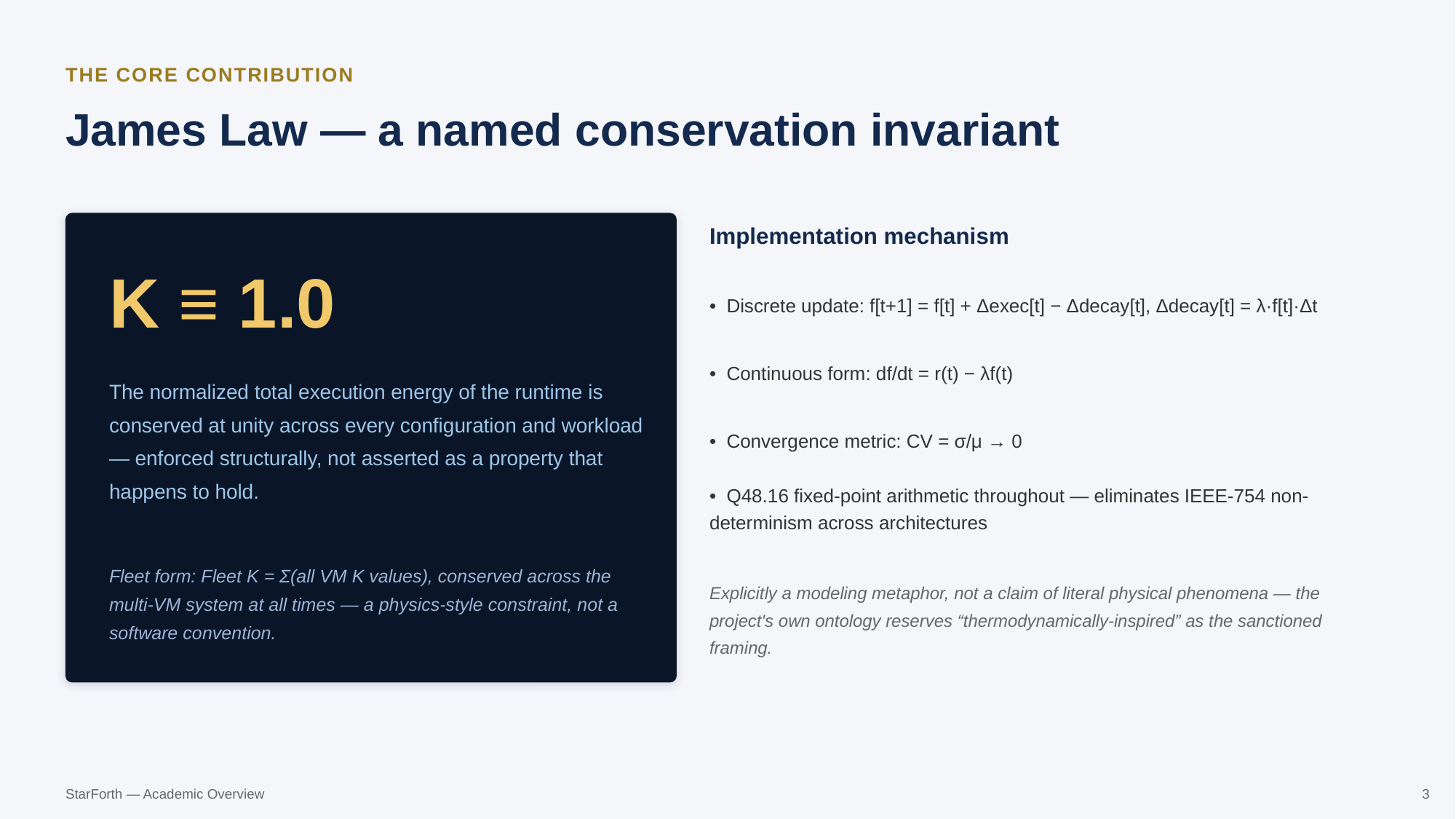

THE CORE CONTRIBUTION
James Law — a named conservation invariant

Implementation mechanism
K ≡ 1.0
•  Discrete update: f[t+1] = f[t] + Δexec[t] − Δdecay[t], Δdecay[t] = λ·f[t]·Δt
•  Continuous form: df/dt = r(t) − λf(t)
The normalized total execution energy of the runtime is conserved at unity across every configuration and workload — enforced structurally, not asserted as a property that happens to hold.
•  Convergence metric: CV = σ/μ → 0
•  Q48.16 fixed-point arithmetic throughout — eliminates IEEE-754 non-determinism across architectures
Fleet form: Fleet K = Σ(all VM K values), conserved across the multi-VM system at all times — a physics-style constraint, not a software convention.
Explicitly a modeling metaphor, not a claim of literal physical phenomena — the project's own ontology reserves “thermodynamically-inspired” as the sanctioned framing.
StarForth — Academic Overview
3